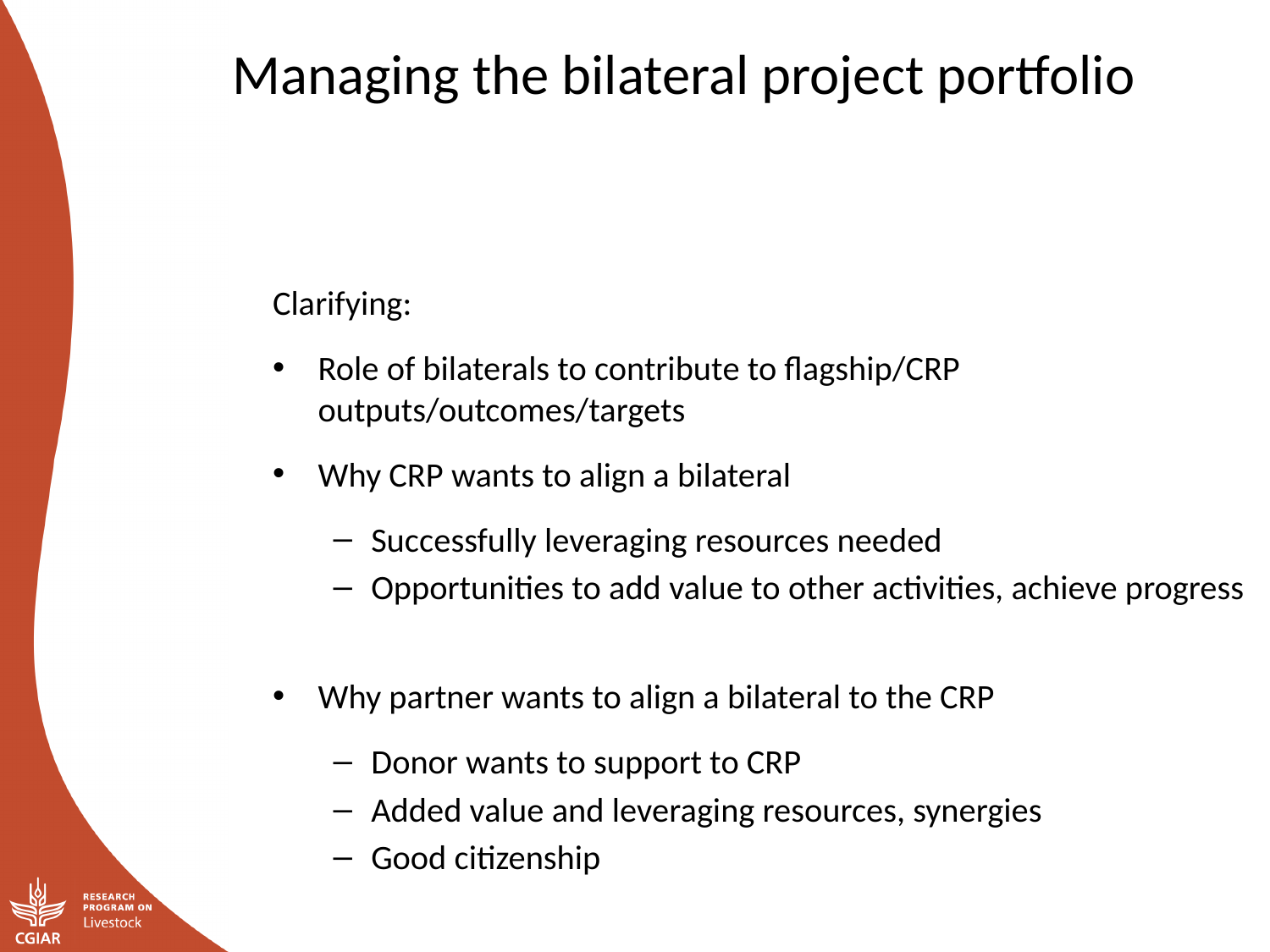

Managing the bilateral project portfolio

Clarifying:
Role of bilaterals to contribute to flagship/CRP outputs/outcomes/targets
Why CRP wants to align a bilateral
Successfully leveraging resources needed
Opportunities to add value to other activities, achieve progress

Why partner wants to align a bilateral to the CRP
Donor wants to support to CRP
Added value and leveraging resources, synergies
Good citizenship